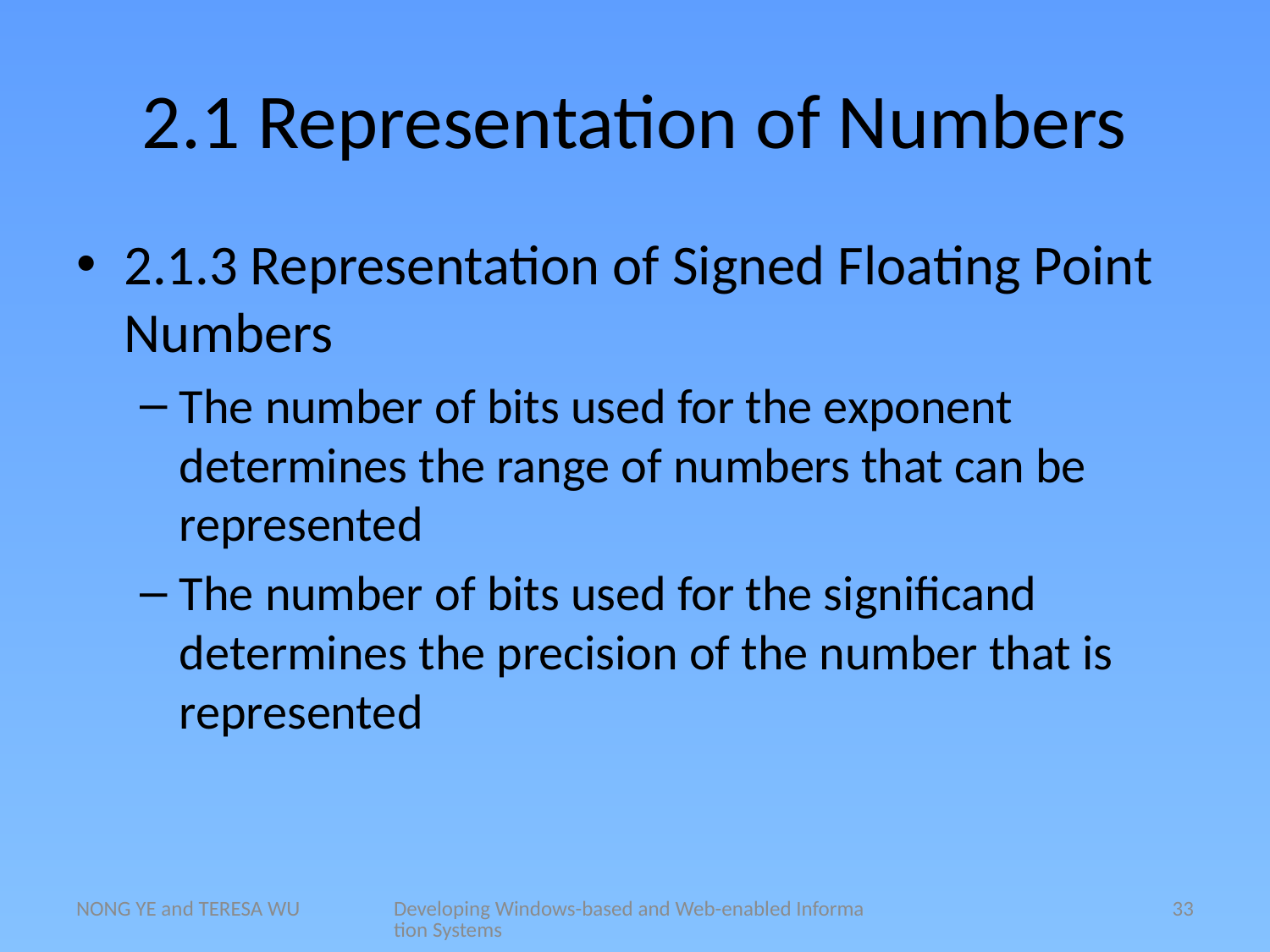

# 2.1 Representation of Numbers
2.1.3 Representation of Signed Floating Point Numbers
The number of bits used for the exponent determines the range of numbers that can be represented
The number of bits used for the significand determines the precision of the number that is represented
NONG YE and TERESA WU
Developing Windows-based and Web-enabled Information Systems
33